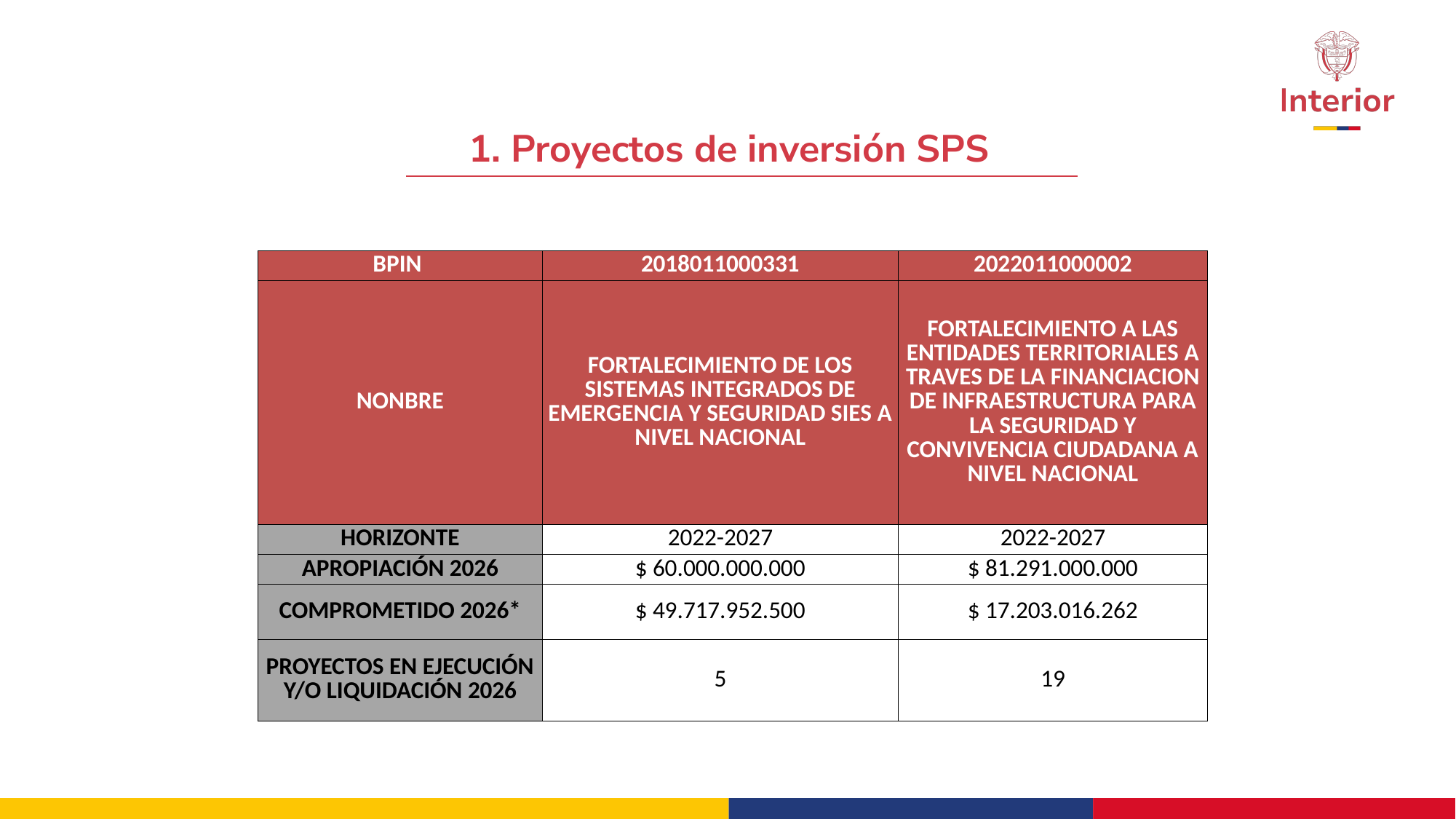

1. Proyectos de inversión SPS
| BPIN | 2018011000331 | 2022011000002 |
| --- | --- | --- |
| NONBRE | FORTALECIMIENTO DE LOS SISTEMAS INTEGRADOS DE EMERGENCIA Y SEGURIDAD SIES A NIVEL NACIONAL | FORTALECIMIENTO A LAS ENTIDADES TERRITORIALES A TRAVES DE LA FINANCIACION DE INFRAESTRUCTURA PARA LA SEGURIDAD Y CONVIVENCIA CIUDADANA A NIVEL NACIONAL |
| HORIZONTE | 2022-2027 | 2022-2027 |
| APROPIACIÓN 2026 | $ 60.000.000.000 | $ 81.291.000.000 |
| COMPROMETIDO 2026\* | $ 49.717.952.500 | $ 17.203.016.262 |
| PROYECTOS EN EJECUCIÓN Y/O LIQUIDACIÓN 2026 | 5 | 19 |